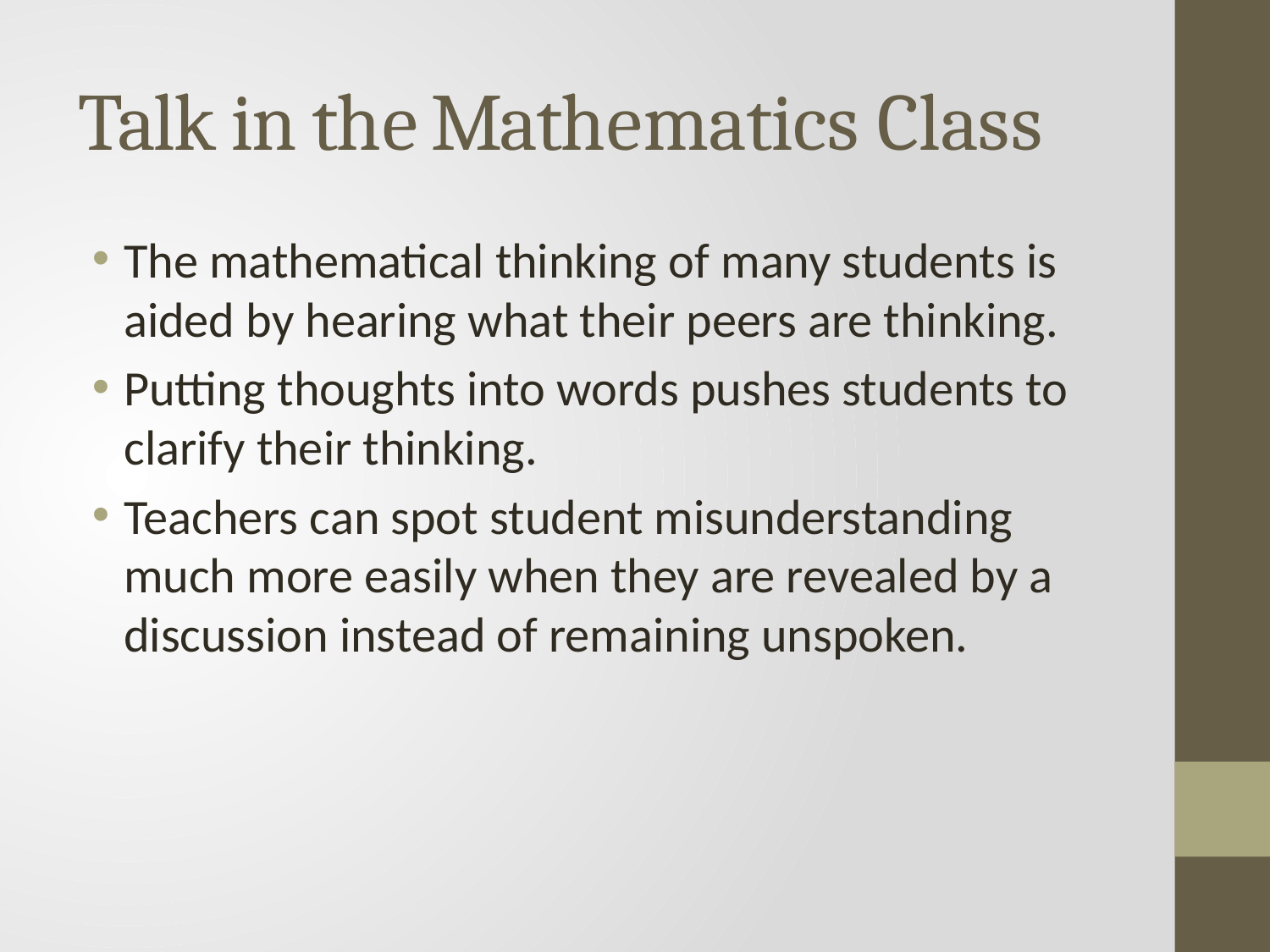

# Talk in the Mathematics Class
The mathematical thinking of many students is aided by hearing what their peers are thinking.
Putting thoughts into words pushes students to clarify their thinking.
Teachers can spot student misunderstanding much more easily when they are revealed by a discussion instead of remaining unspoken.